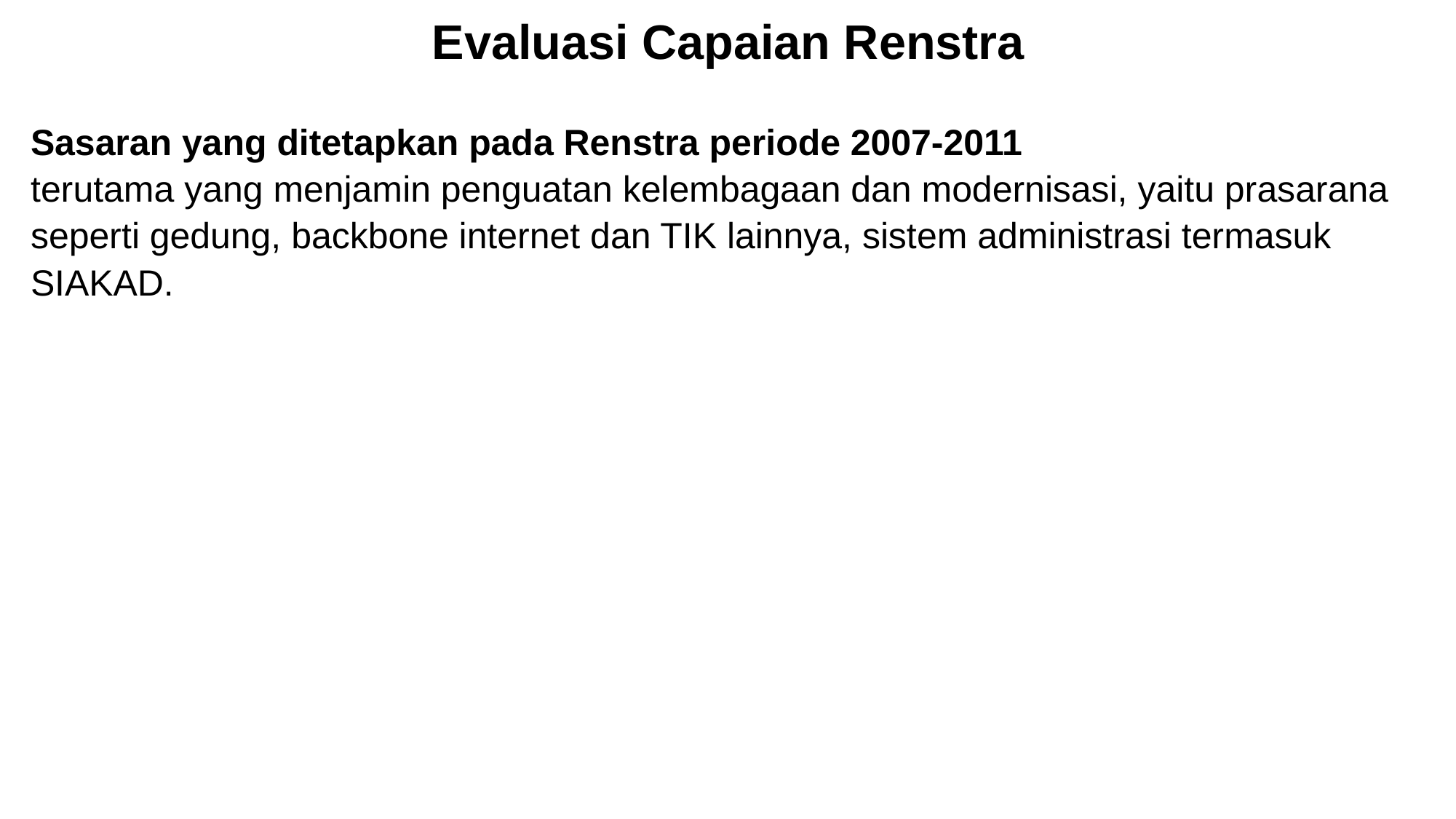

Evaluasi Capaian Renstra

Sasaran yang ditetapkan pada Renstra periode 2007-2011
terutama yang menjamin penguatan kelembagaan dan modernisasi, yaitu prasarana seperti gedung, backbone internet dan TIK lainnya, sistem administrasi termasuk SIAKAD.